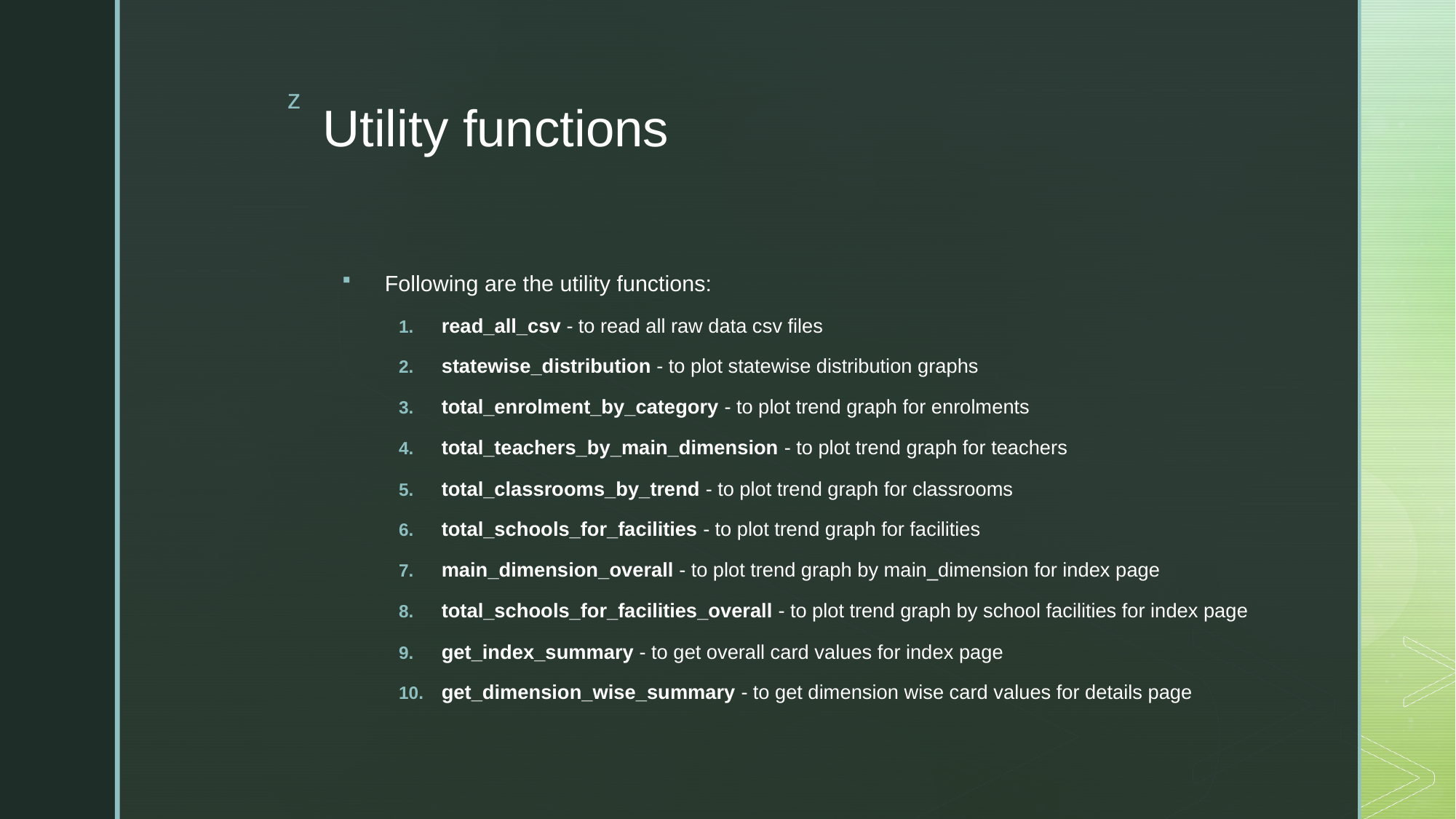

# Utility functions
Following are the utility functions:
read_all_csv - to read all raw data csv files
statewise_distribution - to plot statewise distribution graphs
total_enrolment_by_category - to plot trend graph for enrolments
total_teachers_by_main_dimension - to plot trend graph for teachers
total_classrooms_by_trend - to plot trend graph for classrooms
total_schools_for_facilities - to plot trend graph for facilities
main_dimension_overall - to plot trend graph by main_dimension for index page
total_schools_for_facilities_overall - to plot trend graph by school facilities for index page
get_index_summary - to get overall card values for index page
get_dimension_wise_summary - to get dimension wise card values for details page